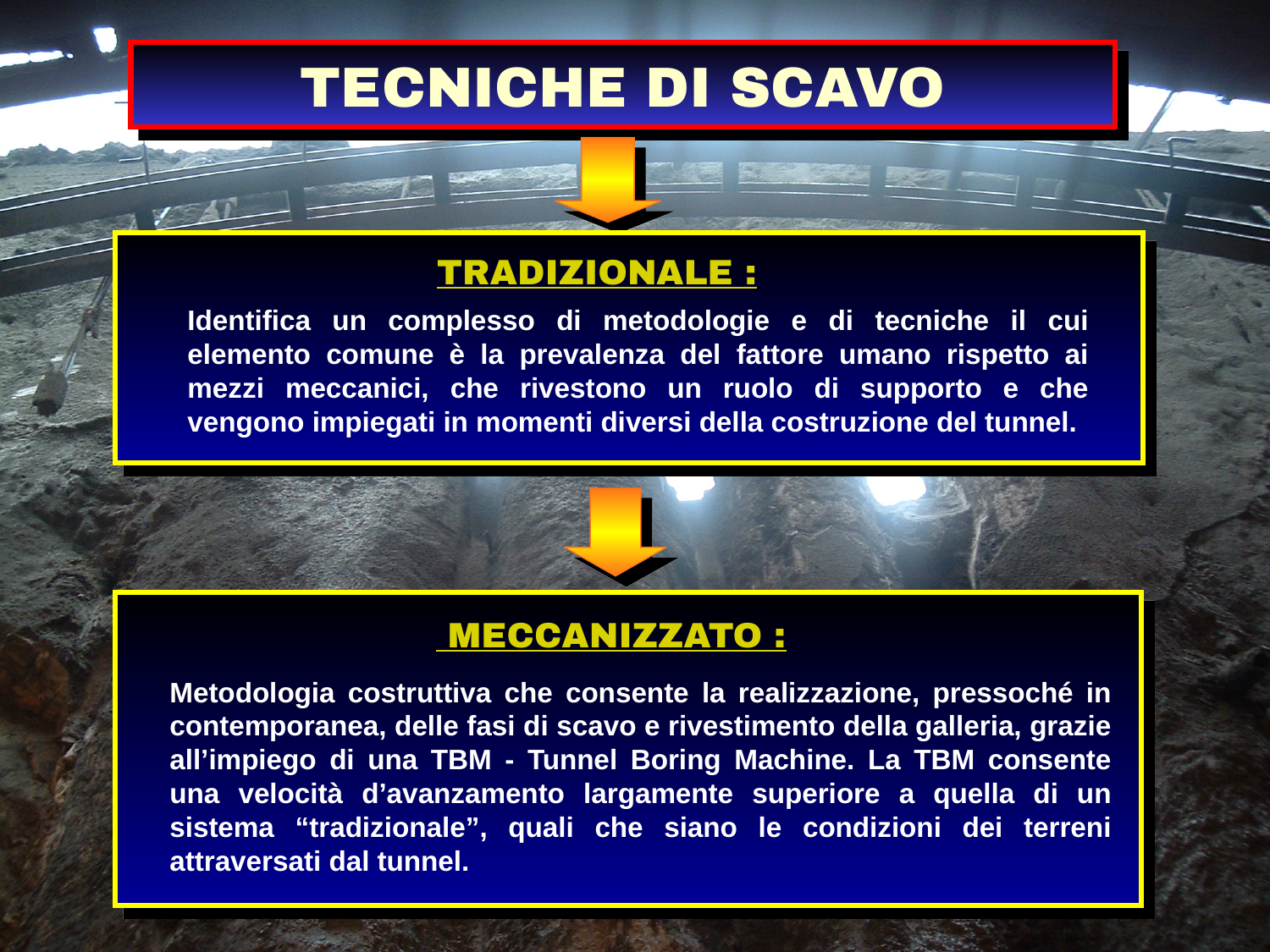

TECNICHE DI SCAVO

TRADIZIONALE :
Identifica un complesso di metodologie e di tecniche il cui elemento comune è la prevalenza del fattore umano rispetto ai mezzi meccanici, che rivestono un ruolo di supporto e che vengono impiegati in momenti diversi della costruzione del tunnel.

 MECCANIZZATO :
Metodologia costruttiva che consente la realizzazione, pressoché in contemporanea, delle fasi di scavo e rivestimento della galleria, grazie all’impiego di una TBM - Tunnel Boring Machine. La TBM consente una velocità d’avanzamento largamente superiore a quella di un sistema “tradizionale”, quali che siano le condizioni dei terreni attraversati dal tunnel.